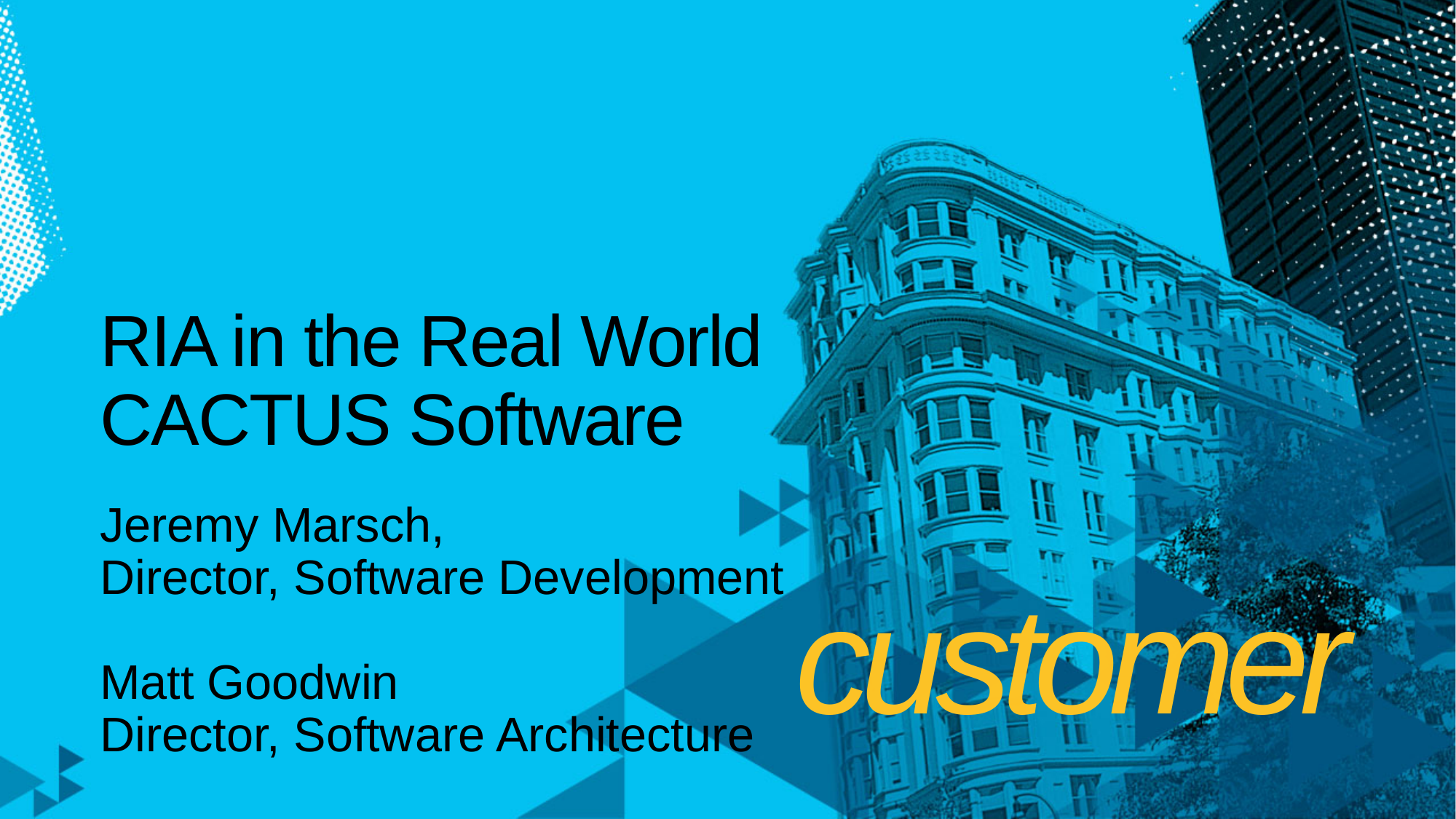

# RIA in the Real World CACTUS Software
Jeremy Marsch,
Director, Software Development

Matt Goodwin
Director, Software Architecture

customer